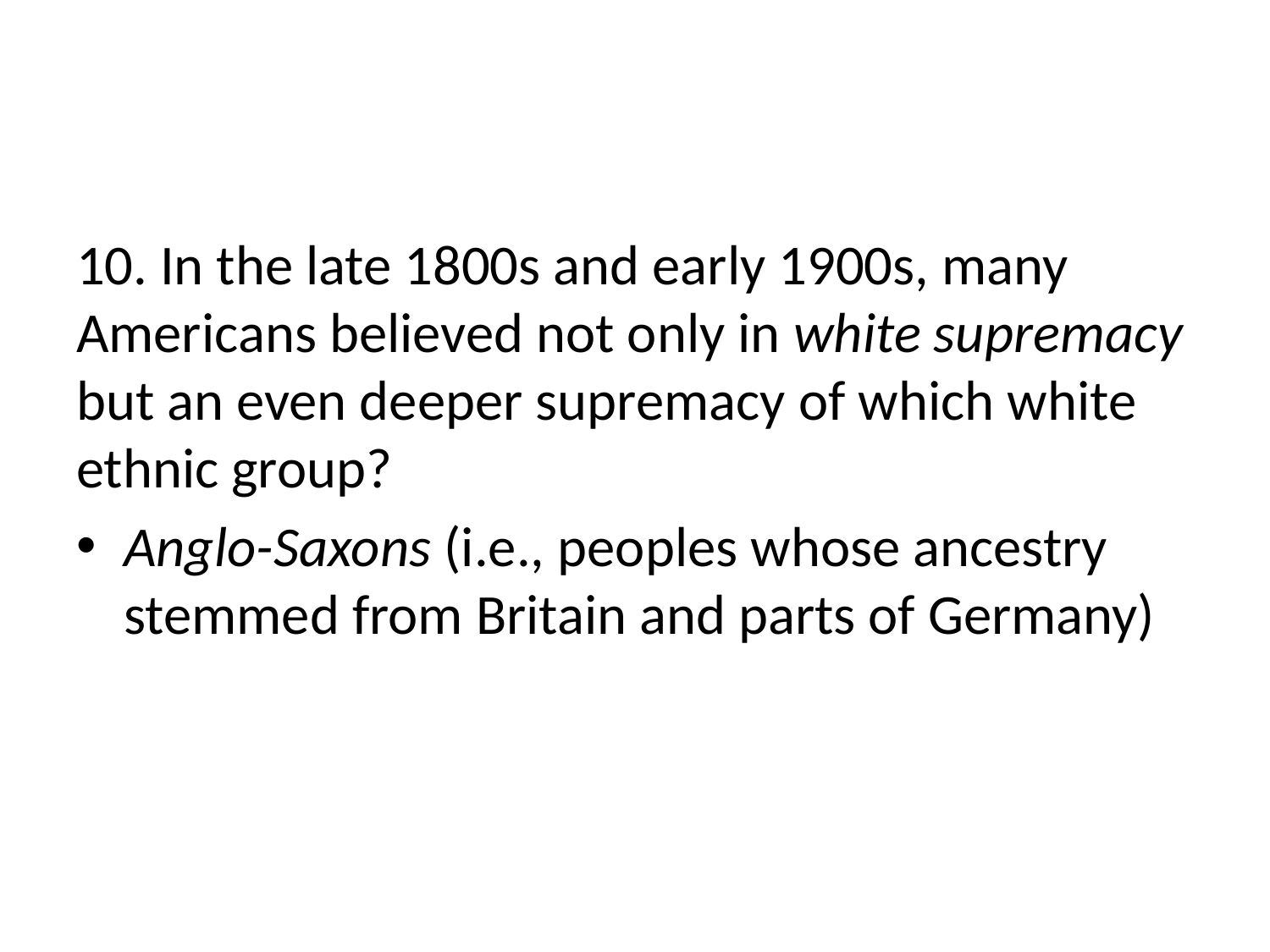

#
10. In the late 1800s and early 1900s, many Americans believed not only in white supremacy but an even deeper supremacy of which white ethnic group?
Anglo-Saxons (i.e., peoples whose ancestry stemmed from Britain and parts of Germany)